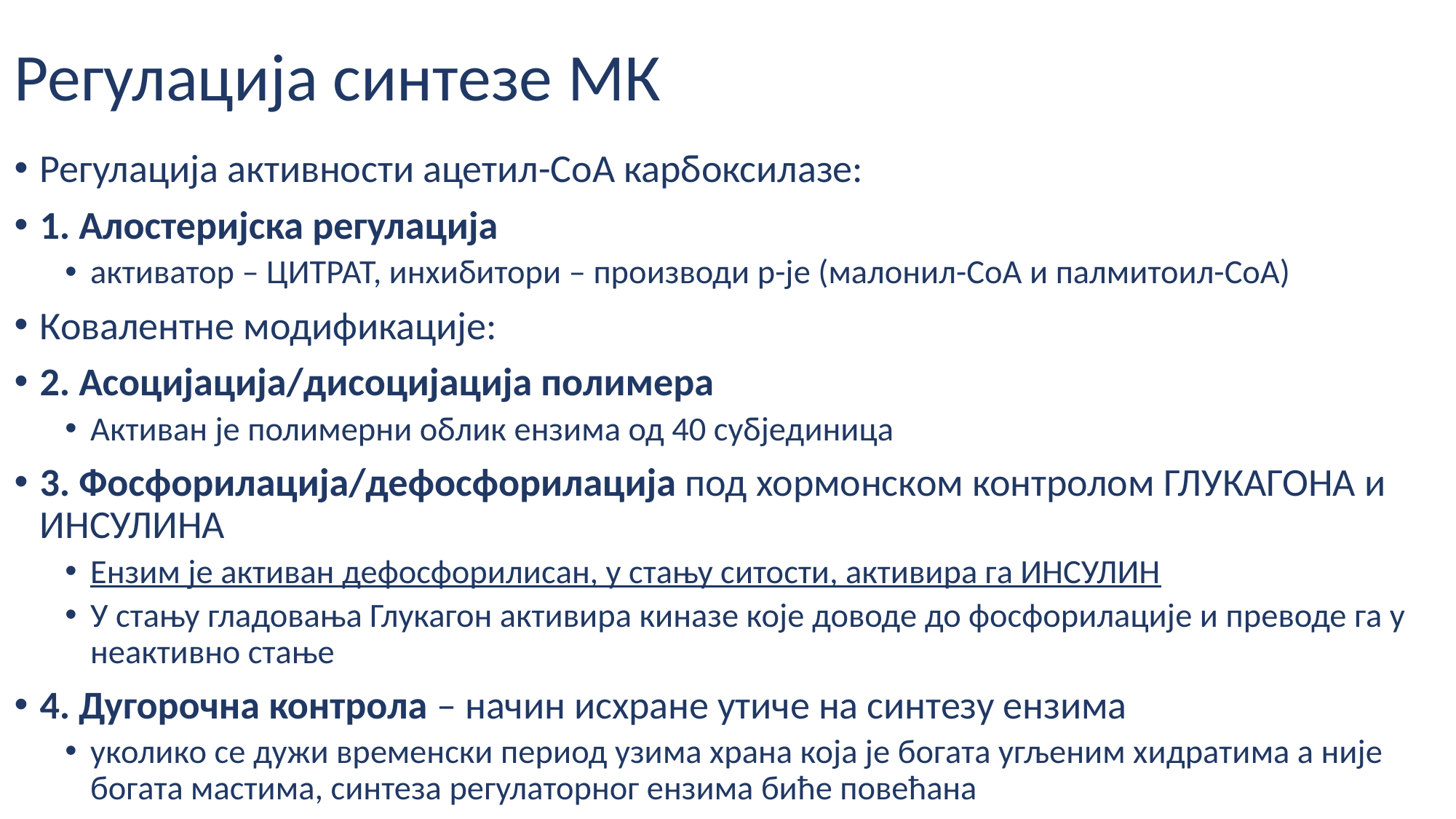

# Регулација синтезе МК
Регулација активности ацетил-СоА карбоксилазе:
1. Алостеријска регулација
активатор – ЦИТРАТ, инхибитори – производи р-је (малонил-СоА и палмитоил-СоА)
Ковалентне модификације:
2. Асоцијација/дисоцијација полимера
Активан је полимерни облик ензима од 40 субјединица
3. Фосфорилација/дефосфорилација под хормонском контролом ГЛУКАГОНА и ИНСУЛИНА
Ензим је активан дефосфорилисан, у стању ситости, активира га ИНСУЛИН
У стању гладовања Глукагон активира киназе које доводе до фосфорилације и преводе га у неактивно стање
4. Дугорочна контрола – начин исхране утиче на синтезу ензима
уколико се дужи временски период узима храна која је богата угљеним хидратима а није богата мастима, синтеза регулаторног ензима биће повећана